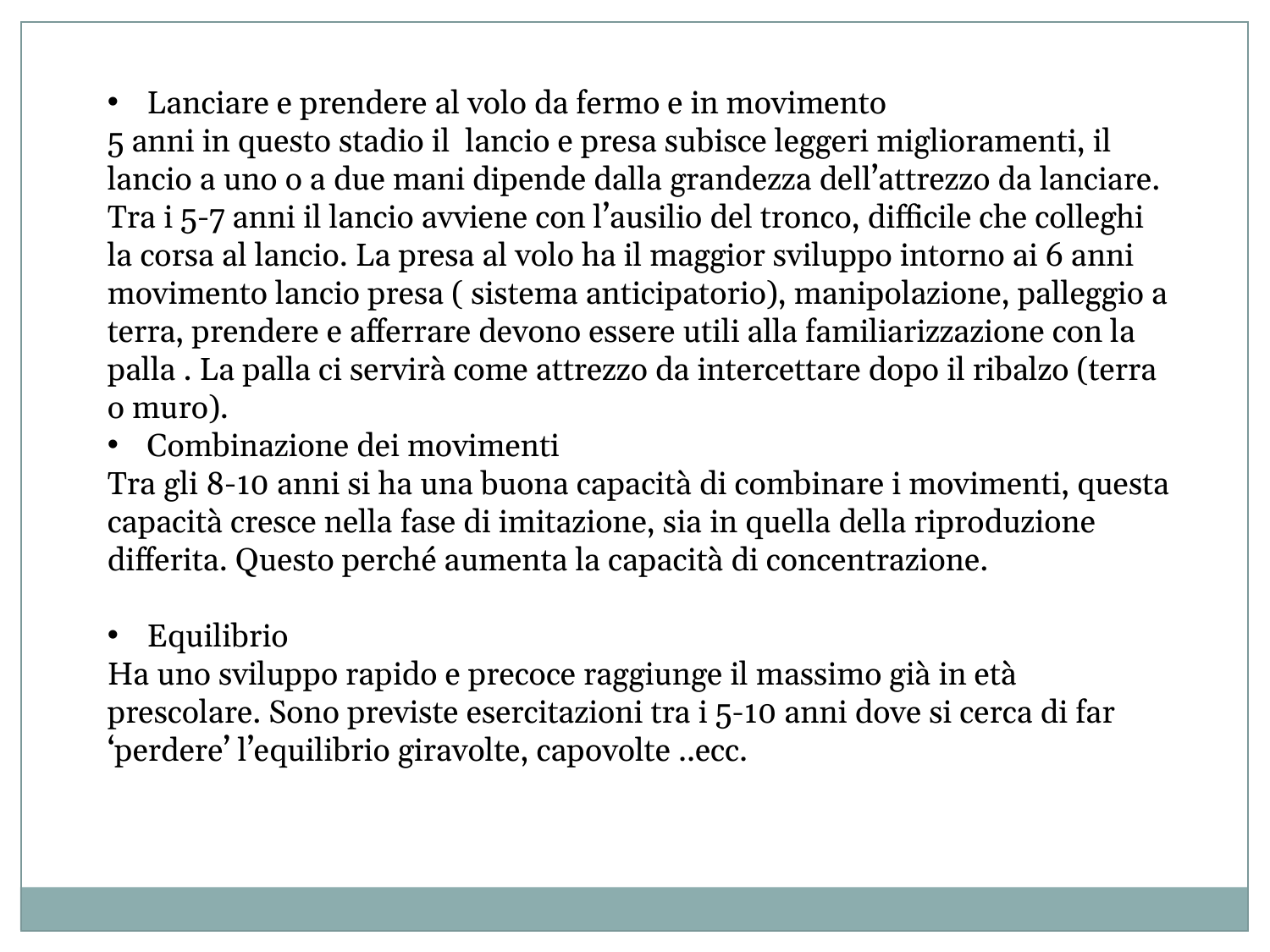

Lanciare e prendere al volo da fermo e in movimento
5 anni in questo stadio il  lancio e presa subisce leggeri miglioramenti, il lancio a uno o a due mani dipende dalla grandezza dell’attrezzo da lanciare. Tra i 5-7 anni il lancio avviene con l’ausilio del tronco, difficile che colleghi la corsa al lancio. La presa al volo ha il maggior sviluppo intorno ai 6 anni movimento lancio presa ( sistema anticipatorio), manipolazione, palleggio a terra, prendere e afferrare devono essere utili alla familiarizzazione con la palla . La palla ci servirà come attrezzo da intercettare dopo il ribalzo (terra o muro).
Combinazione dei movimenti
Tra gli 8-10 anni si ha una buona capacità di combinare i movimenti, questa capacità cresce nella fase di imitazione, sia in quella della riproduzione differita. Questo perché aumenta la capacità di concentrazione.

Equilibrio
Ha uno sviluppo rapido e precoce raggiunge il massimo già in età prescolare. Sono previste esercitazioni tra i 5-10 anni dove si cerca di far ‘perdere’ l’equilibrio giravolte, capovolte ..ecc.